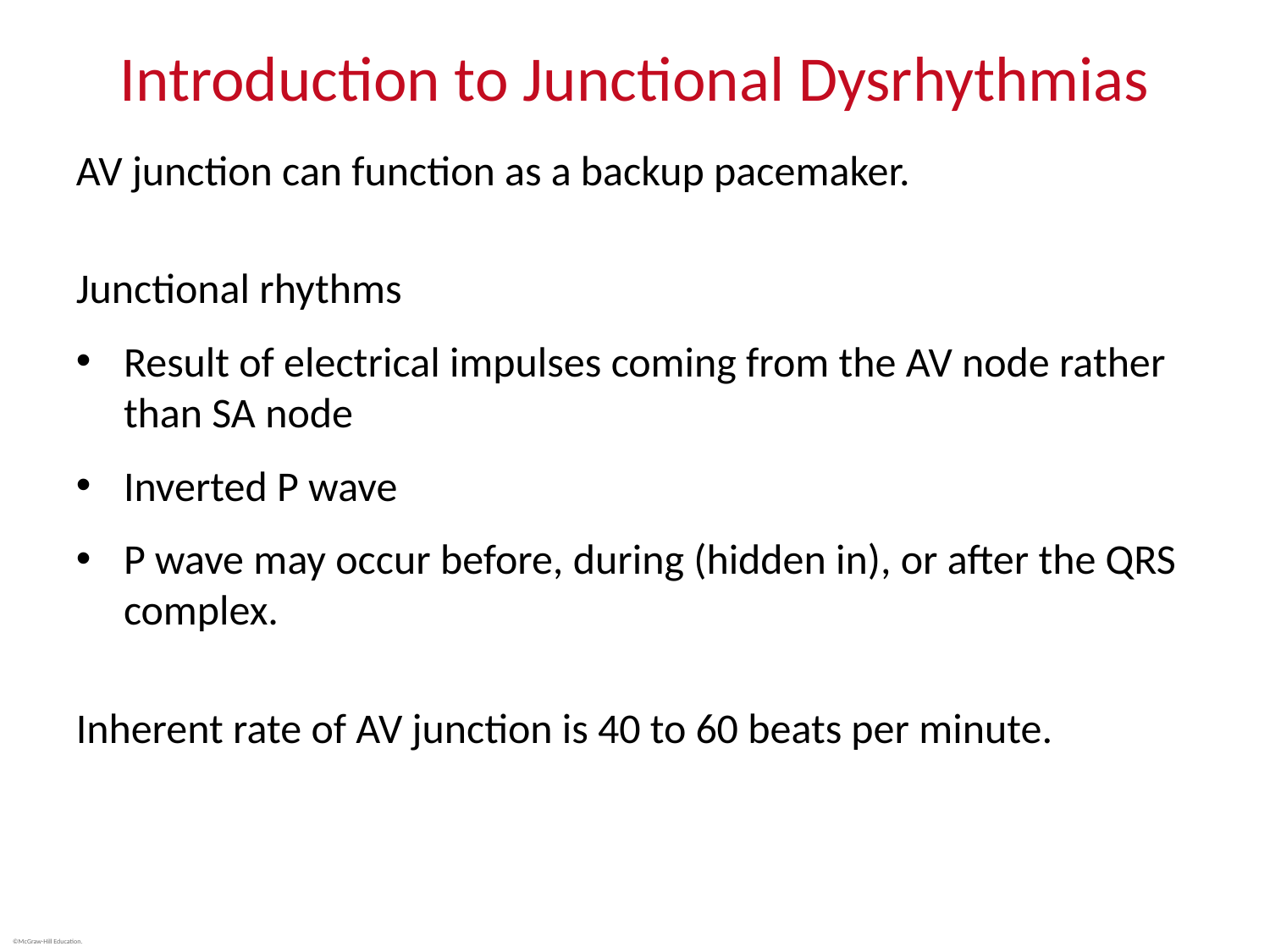

# Introduction to Junctional Dysrhythmias
AV junction can function as a backup pacemaker.
Junctional rhythms
Result of electrical impulses coming from the AV node rather than SA node
Inverted P wave
P wave may occur before, during (hidden in), or after the QRS complex.
Inherent rate of AV junction is 40 to 60 beats per minute.